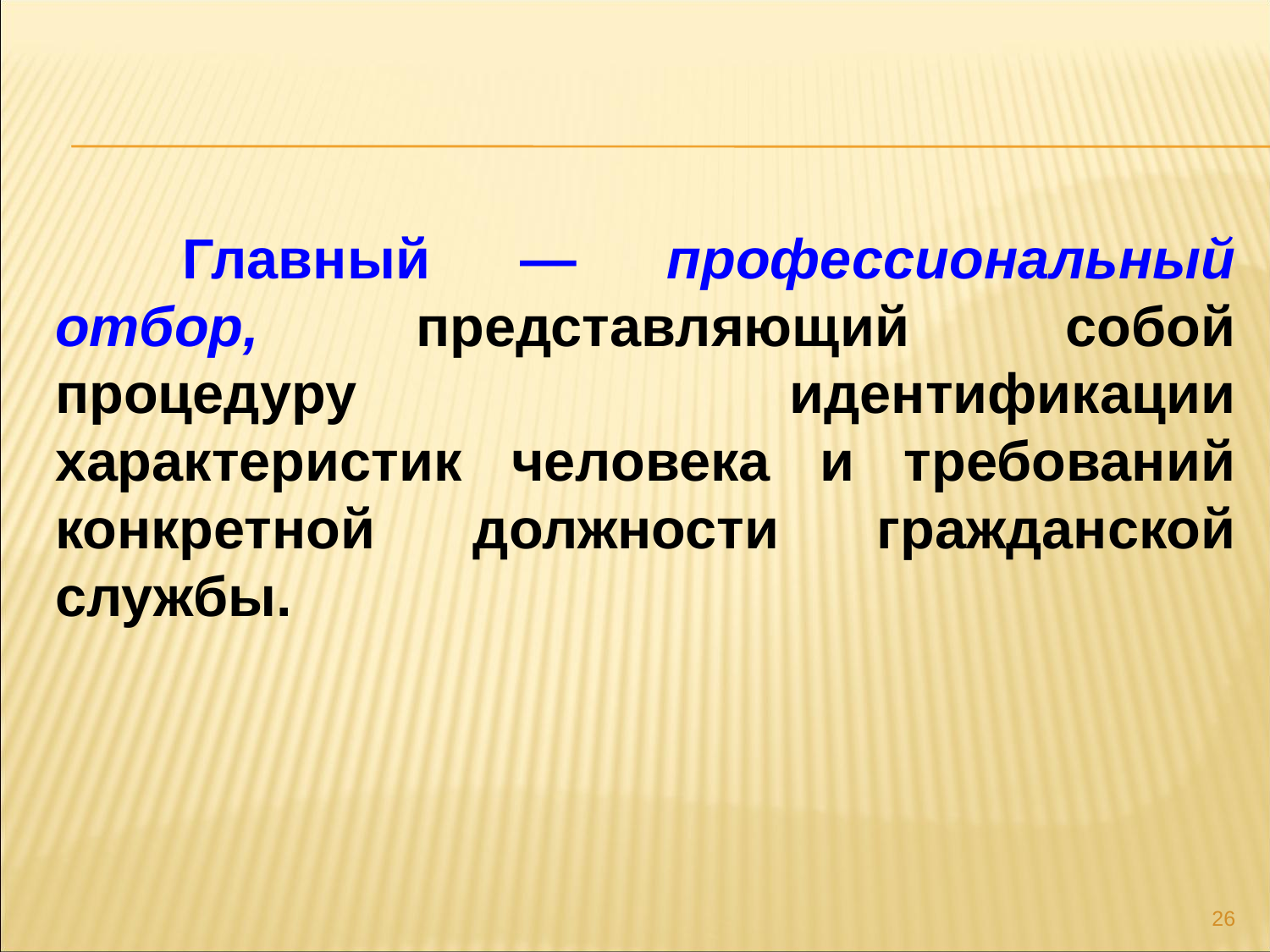

Главный — профессиональный отбор, представляющий собой процедуру идентификации характеристик человека и требований конкретной должности гражданской службы.

26